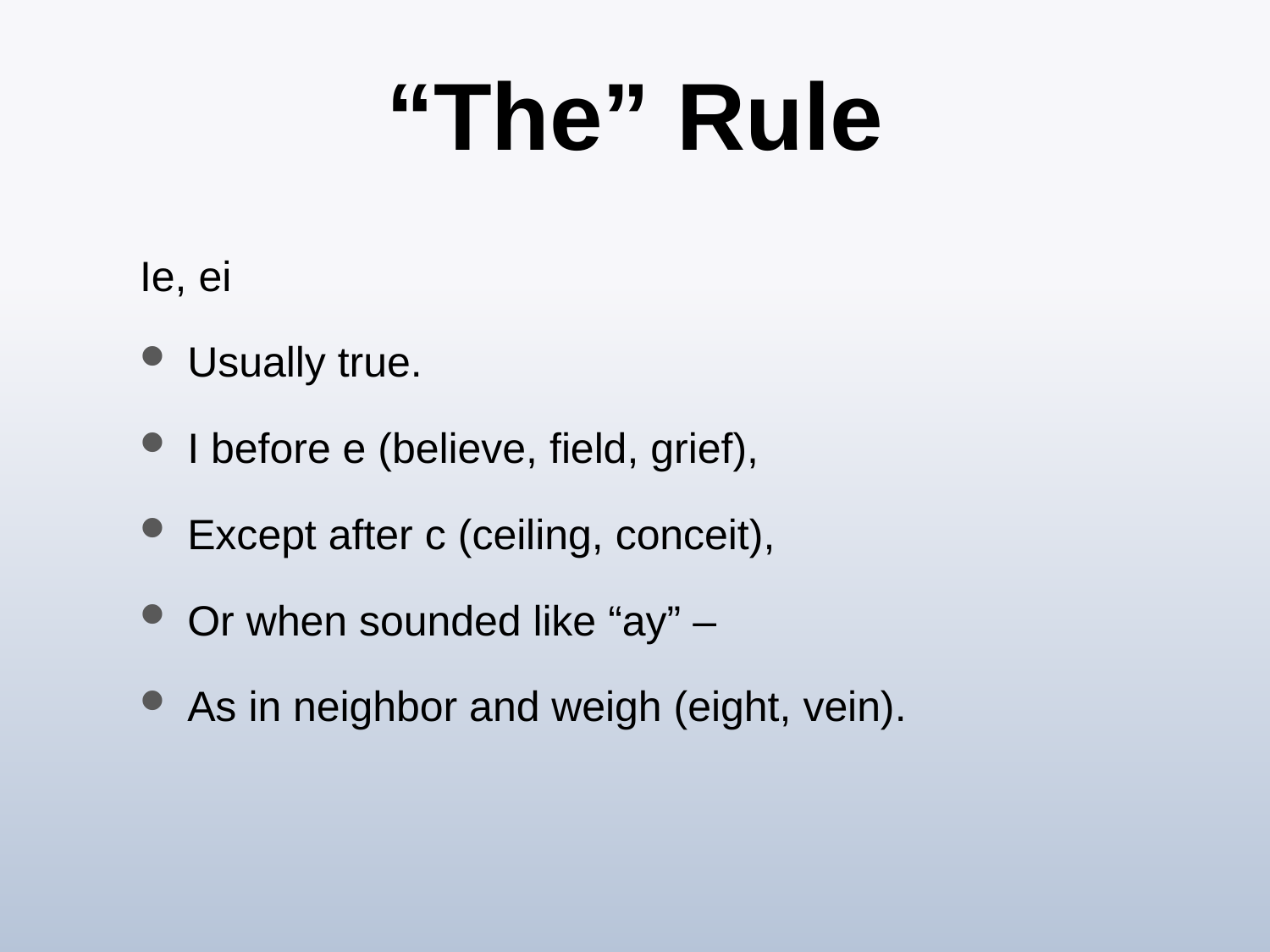

# “The” Rule
Ie, ei
Usually true.
I before e (believe, field, grief),
Except after c (ceiling, conceit),
Or when sounded like “ay” –
As in neighbor and weigh (eight, vein).